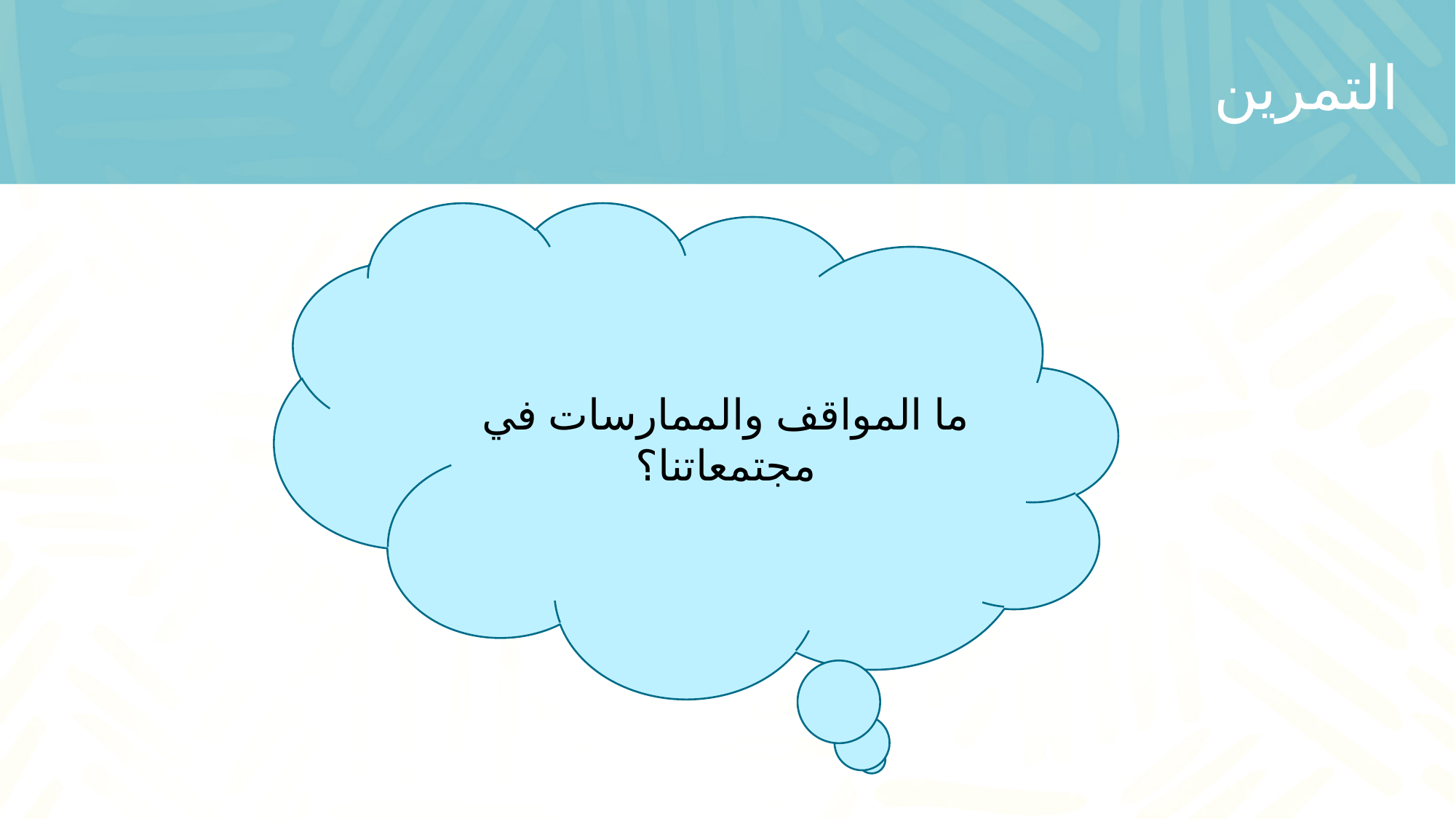

# التمرين
ما المواقف والممارسات في مجتمعاتنا؟